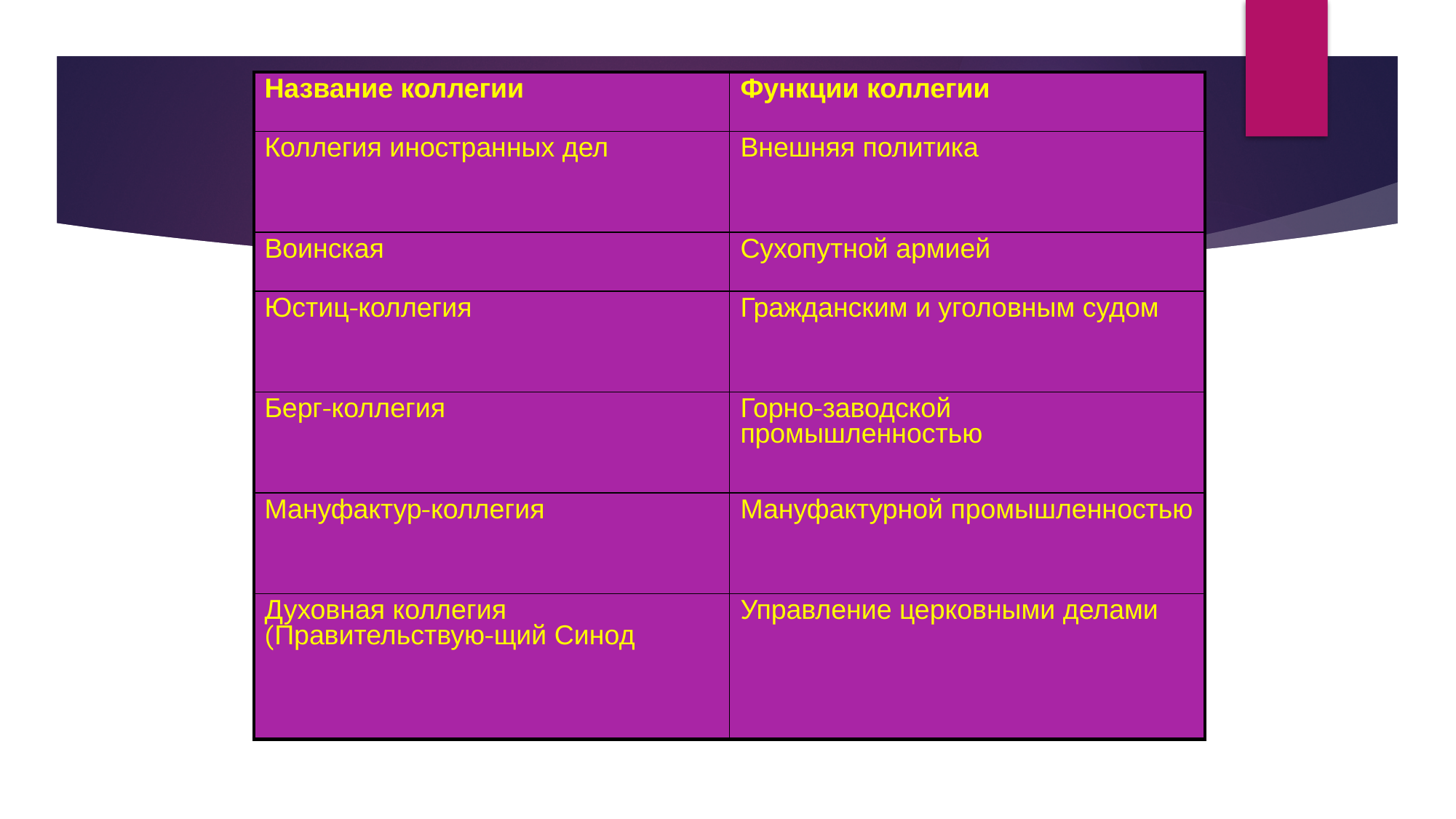

#
| Название коллегии | Функции коллегии |
| --- | --- |
| Коллегия иностранных дел | Внешняя политика |
| Воинская | Сухопутной армией |
| Юстиц-коллегия | Гражданским и уголовным судом |
| Берг-коллегия | Горно-заводской промышленностью |
| Мануфактур-коллегия | Мануфактурной промышленностью |
| Духовная коллегия (Правительствую-щий Синод | Управление церковными делами |